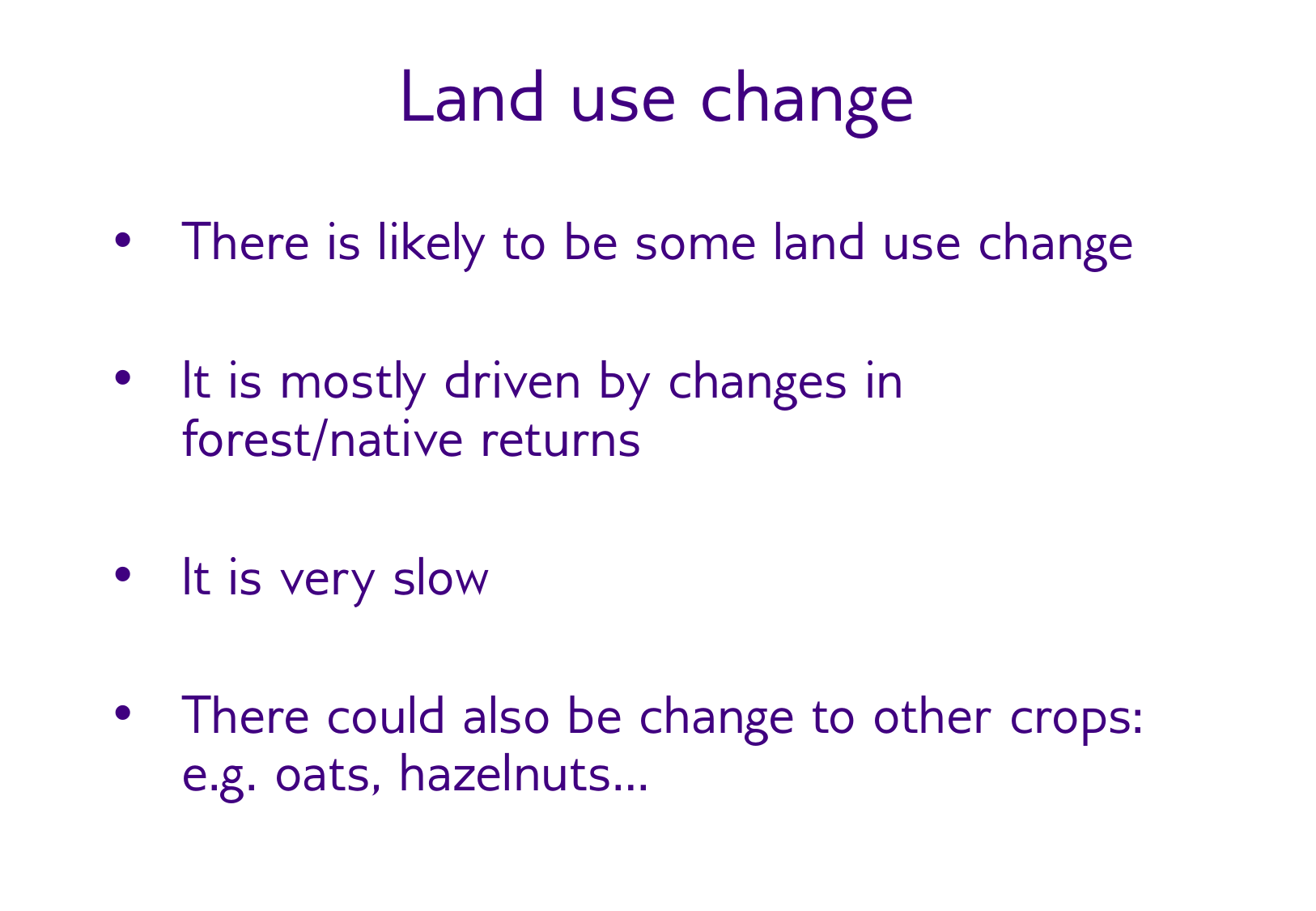

# Land use change
There is likely to be some land use change

It is mostly driven by changes in forest/native returns

It is very slow

There could also be change to other crops:  e.g. oats, hazelnuts…